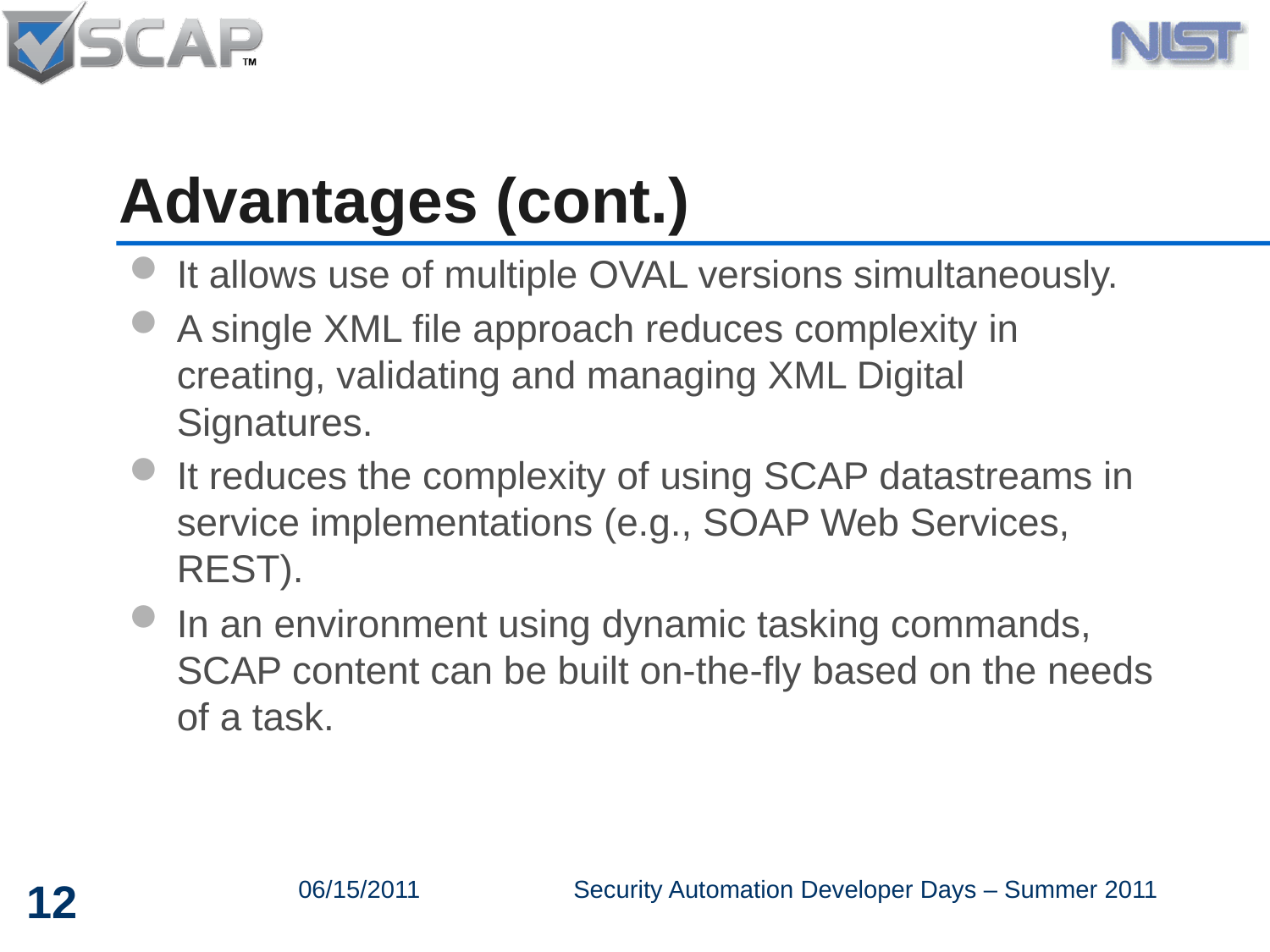

# Advantages (cont.)
It allows use of multiple OVAL versions simultaneously.
A single XML file approach reduces complexity in creating, validating and managing XML Digital Signatures.
It reduces the complexity of using SCAP datastreams in service implementations (e.g., SOAP Web Services, REST).
In an environment using dynamic tasking commands, SCAP content can be built on-the-fly based on the needs of a task.
12
06/15/2011
Security Automation Developer Days – Summer 2011